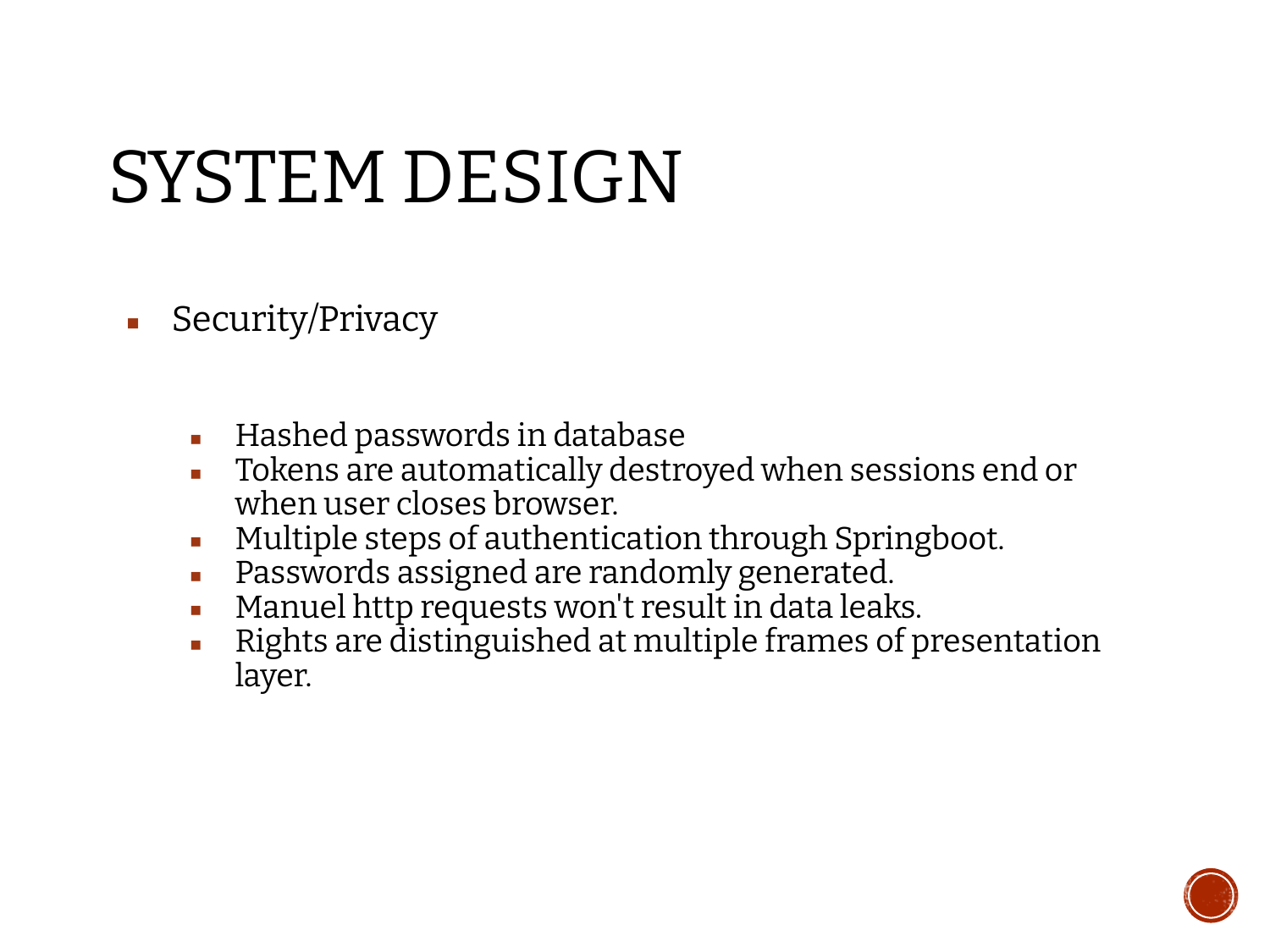

# SYSTEM DESIGN
Security/Privacy

Hashed passwords in database
Tokens are automatically destroyed when sessions end or when user closes browser.
Multiple steps of authentication through Springboot.
Passwords assigned are randomly generated.
Manuel http requests won't result in data leaks.
Rights are distinguished at multiple frames of presentation layer.